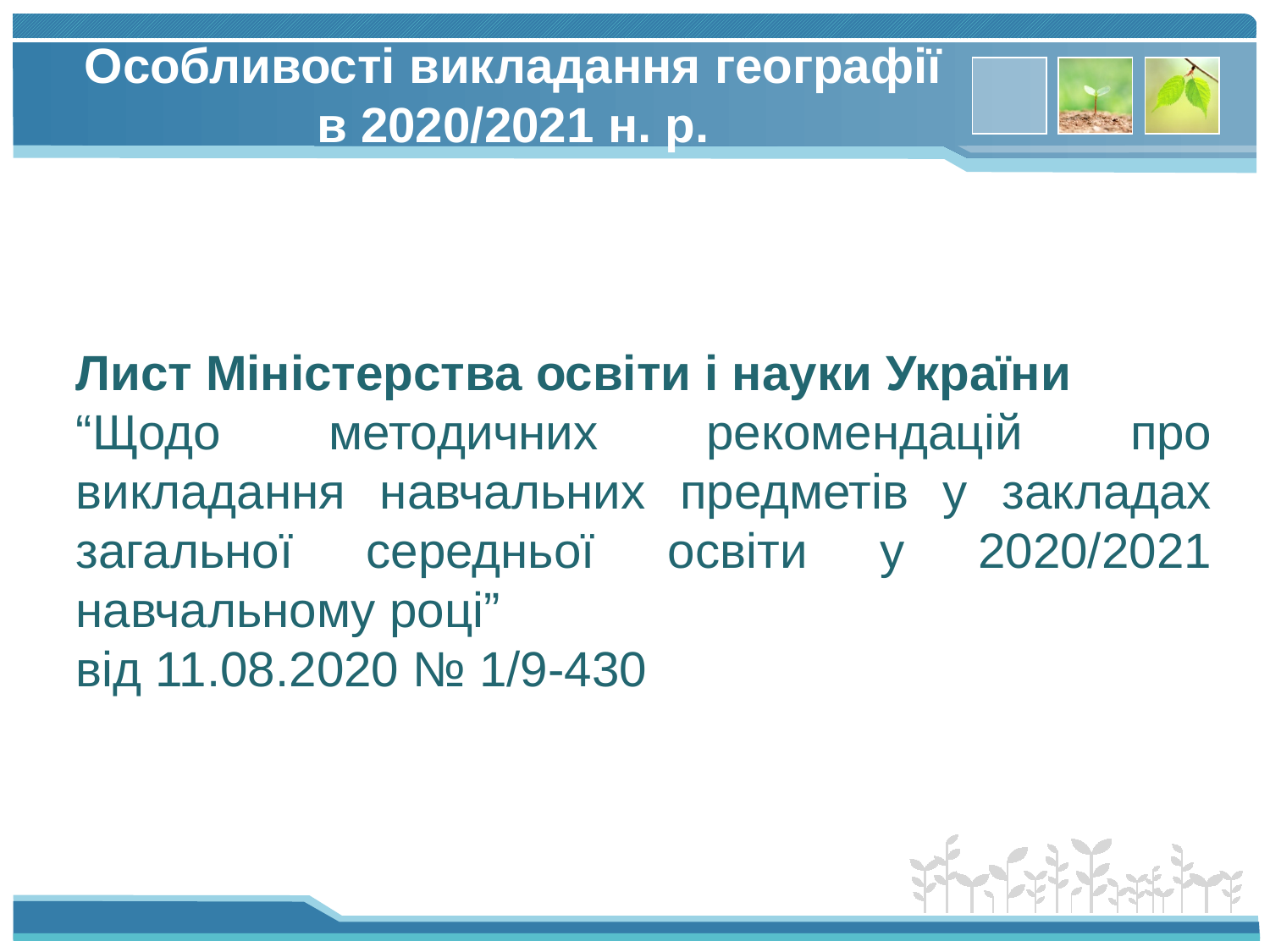

# Особливості викладання географії в 2020/2021 н. р.
Лист Міністерства освіти і науки України
“Щодо методичних рекомендацій про викладання навчальних предметів у закладах загальної середньої освіти у 2020/2021 навчальному році”
від 11.08.2020 № 1/9-430